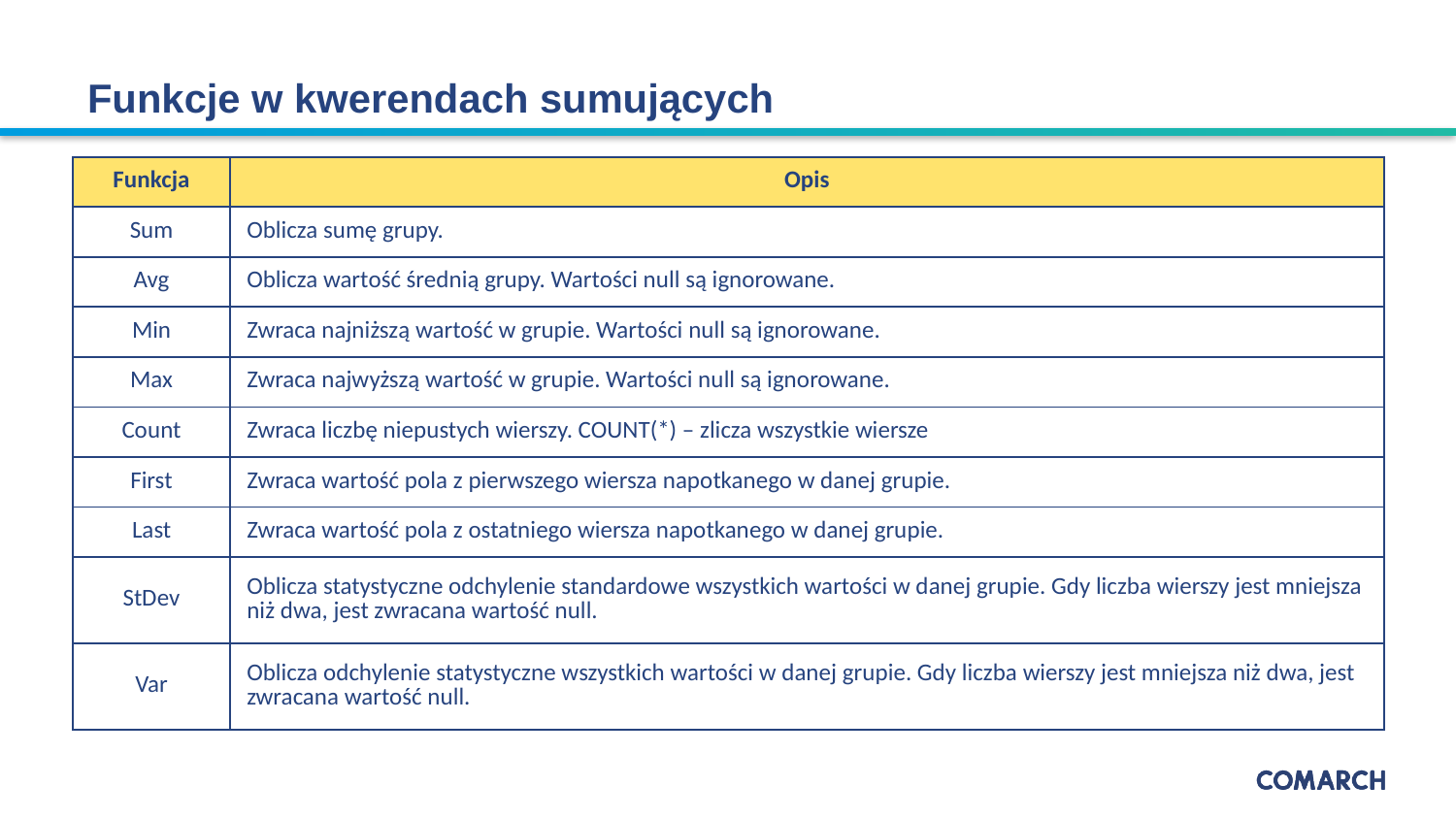

# Funkcje w kwerendach sumujących
| Funkcja | Opis |
| --- | --- |
| Sum | Oblicza sumę grupy. |
| Avg | Oblicza wartość średnią grupy. Wartości null są ignorowane. |
| Min | Zwraca najniższą wartość w grupie. Wartości null są ignorowane. |
| Max | Zwraca najwyższą wartość w grupie. Wartości null są ignorowane. |
| Count | Zwraca liczbę niepustych wierszy. COUNT(\*) – zlicza wszystkie wiersze |
| First | Zwraca wartość pola z pierwszego wiersza napotkanego w danej grupie. |
| Last | Zwraca wartość pola z ostatniego wiersza napotkanego w danej grupie. |
| StDev | Oblicza statystyczne odchylenie standardowe wszystkich wartości w danej grupie. Gdy liczba wierszy jest mniejsza niż dwa, jest zwracana wartość null. |
| Var | Oblicza odchylenie statystyczne wszystkich wartości w danej grupie. Gdy liczba wierszy jest mniejsza niż dwa, jest zwracana wartość null. |